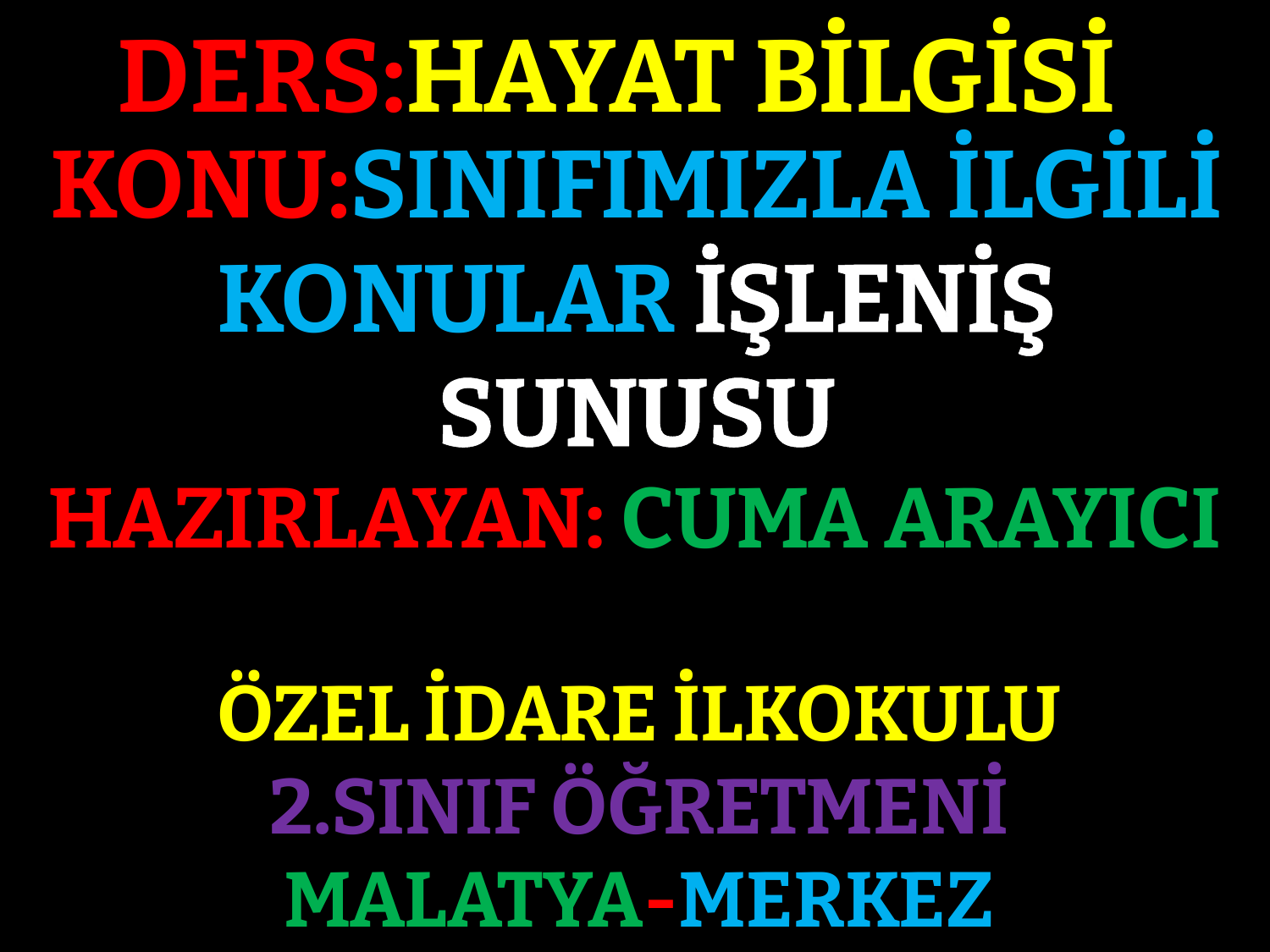

DERS:HAYAT BİLGİSİ
KONU:SINIFIMIZLA İLGİLİ KONULAR İŞLENİŞ SUNUSU
#
HAZIRLAYAN: CUMA ARAYICI
ÖZEL İDARE İLKOKULU
2.SINIF ÖĞRETMENİ
MALATYA-MERKEZ